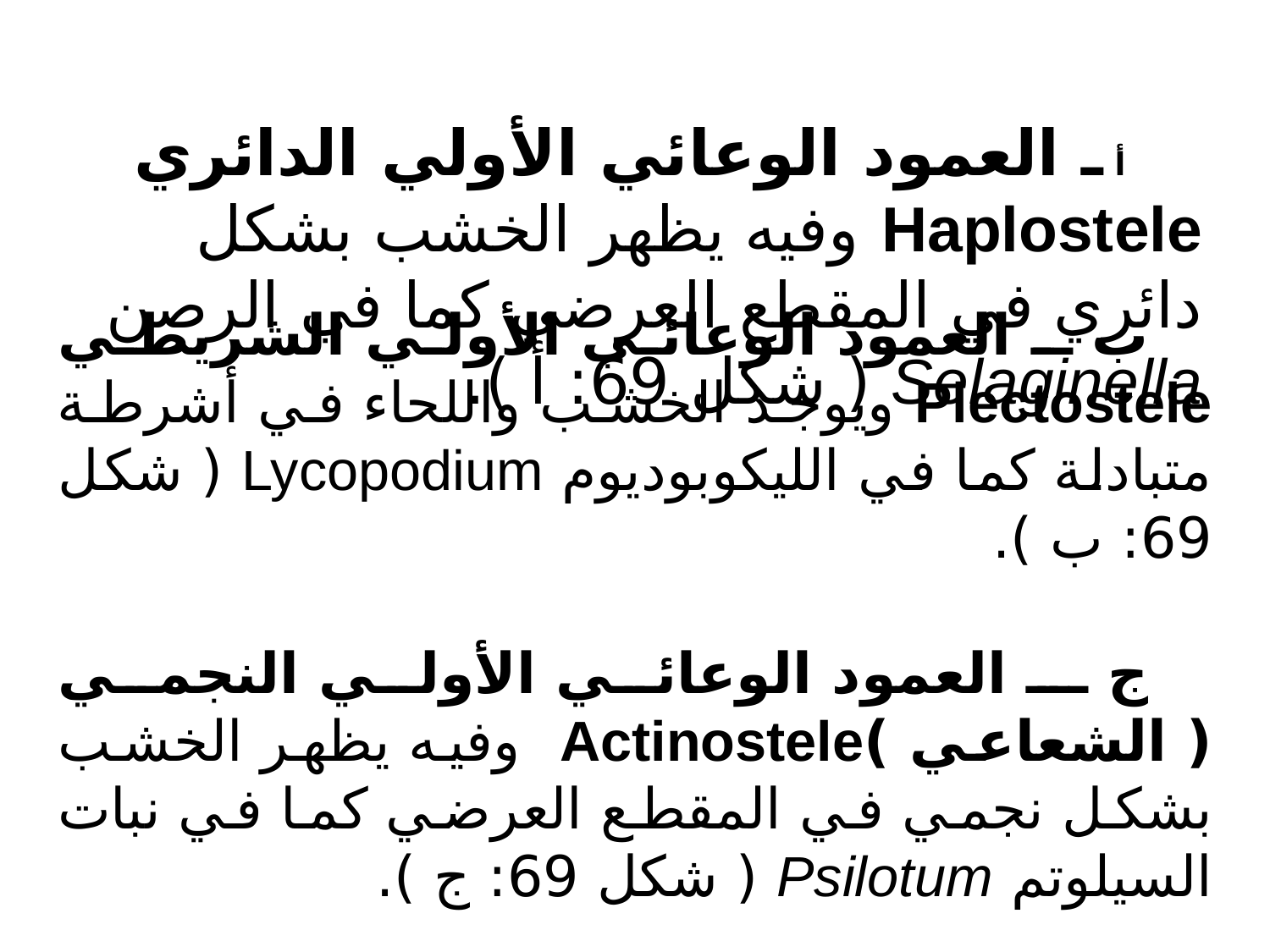

أ ـ العمود الوعائي الأولي الدائري Haplostele وفيه يظهر الخشب بشكل دائري في المقطع العرضي كما في الرصن Selaginella ( شكل 69: أ ).
ب ـ العمود الوعائي الأولي الشريطي Plectostele ويوجد الخشب واللحاء في أشرطة متبادلة كما في الليكوبوديوم Lycopodium ( شكل 69: ب ).

ج ـ العمود الوعائي الأولي النجمي ( الشعاعي )Actinostele  وفيه يظهر الخشب بشكل نجمي في المقطع العرضي كما في نبات السيلوتم Psilotum ( شكل 69: ج ).